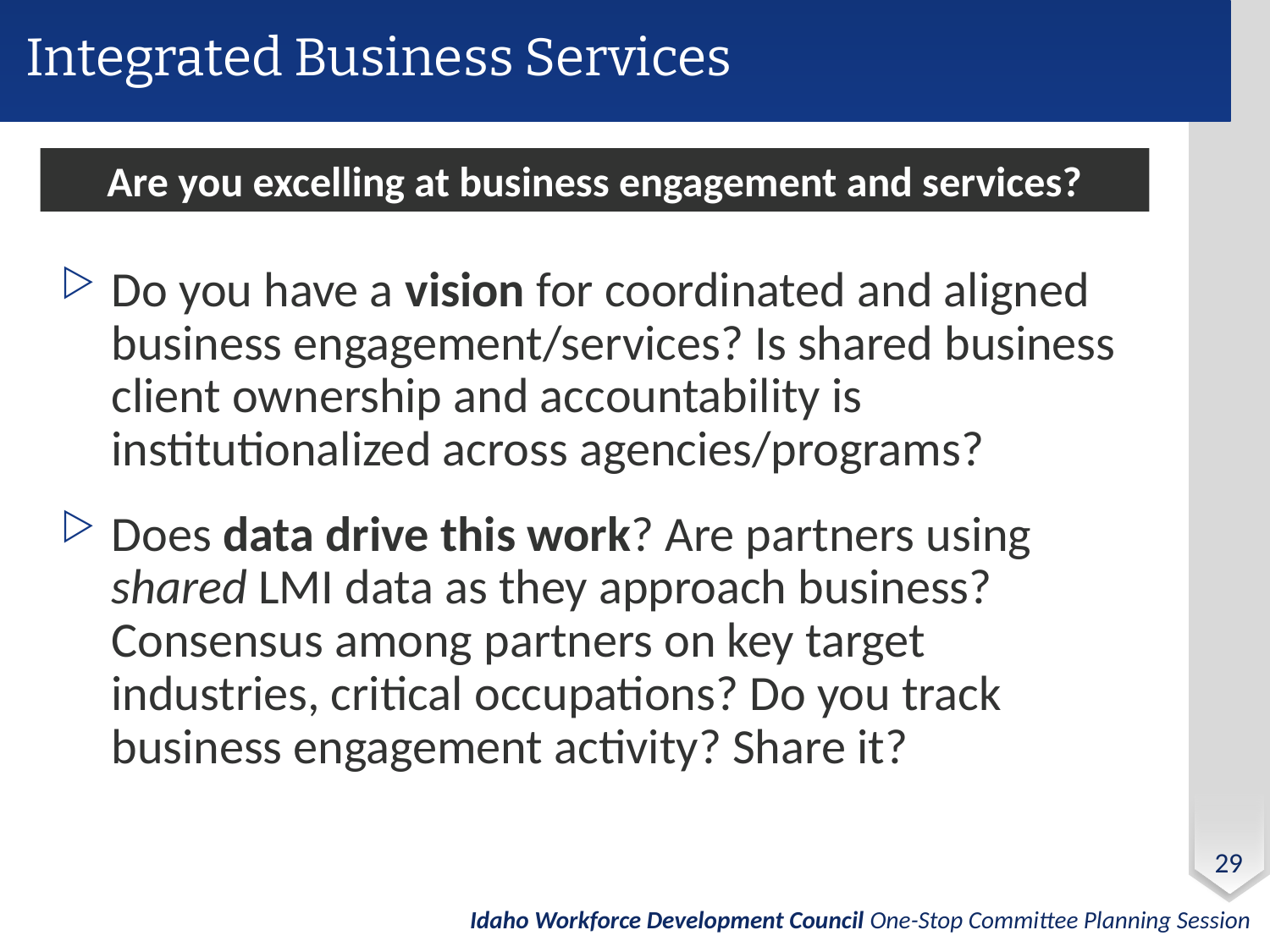

# Integrated Business Services
Are you excelling at business engagement and services?
Do you have a vision for coordinated and aligned business engagement/services? Is shared business client ownership and accountability is institutionalized across agencies/programs?
Does data drive this work? Are partners using shared LMI data as they approach business? Consensus among partners on key target industries, critical occupations? Do you track business engagement activity? Share it?

29